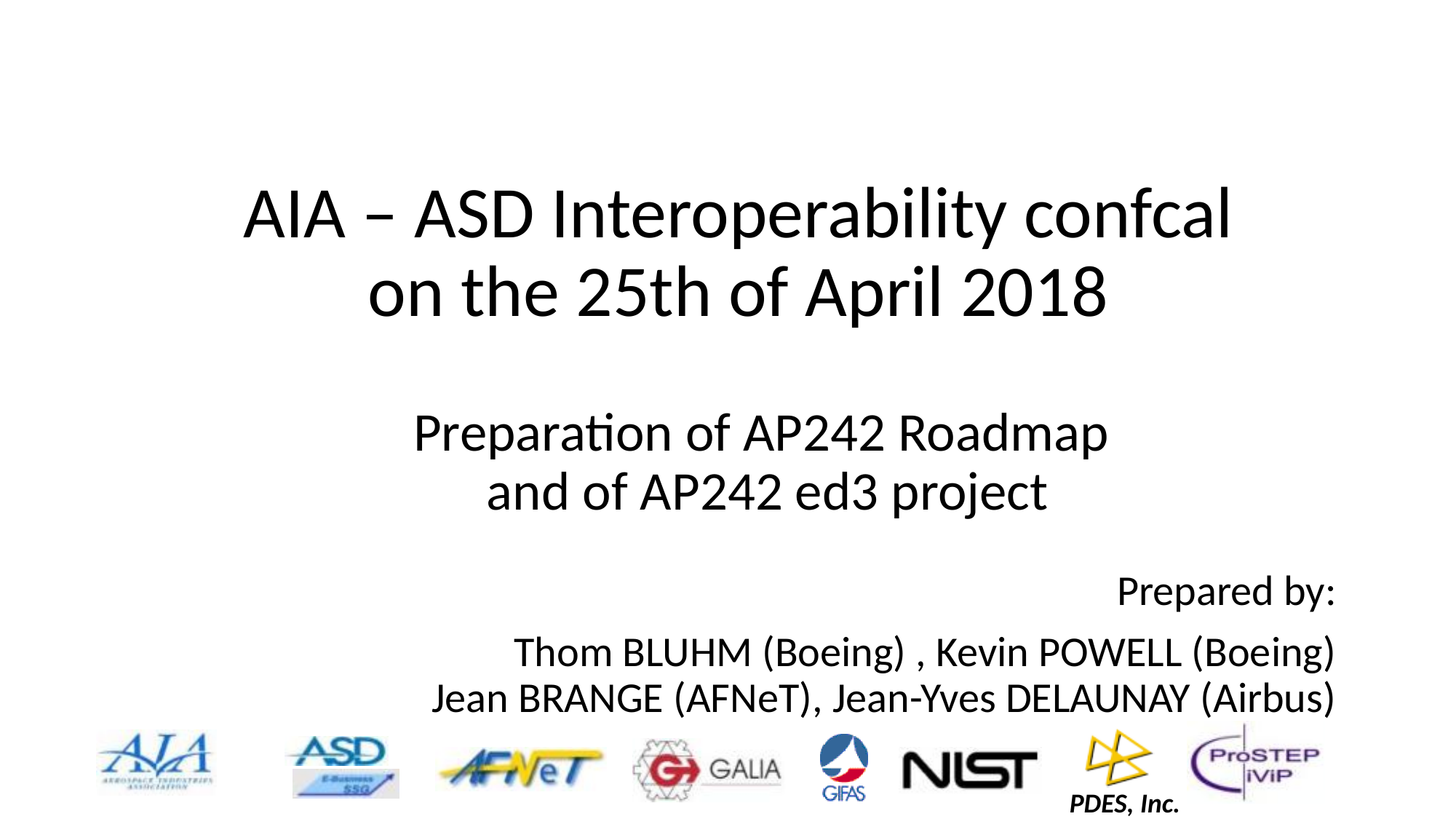

# AIA – ASD Interoperability confcal on the 25th of April 2018
Preparation of AP242 Roadmap
and of AP242 ed3 project
Prepared by:
Thom BLUHM (Boeing) , Kevin POWELL (Boeing)
Jean BRANGE (AFNeT), Jean-Yves DELAUNAY (Airbus)